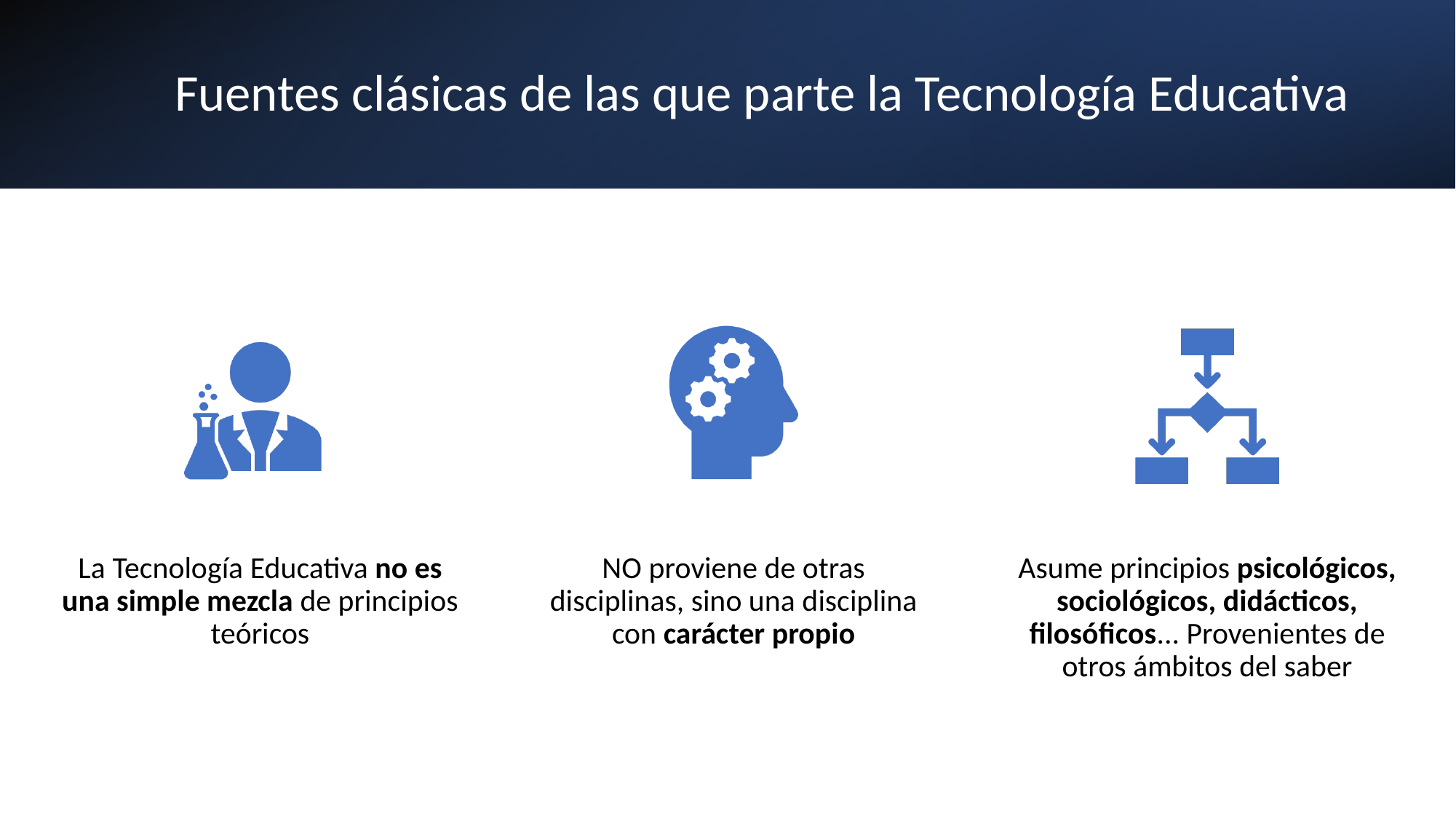

# Fuentes clásicas de las que parte la Tecnología Educativa
La Tecnología Educativa no es una simple mezcla de principios teóricos
NO proviene de otras disciplinas, sino una disciplina con carácter propio
Asume principios psicológicos, sociológicos, didácticos, filosóficos... Provenientes de otros ámbitos del saber